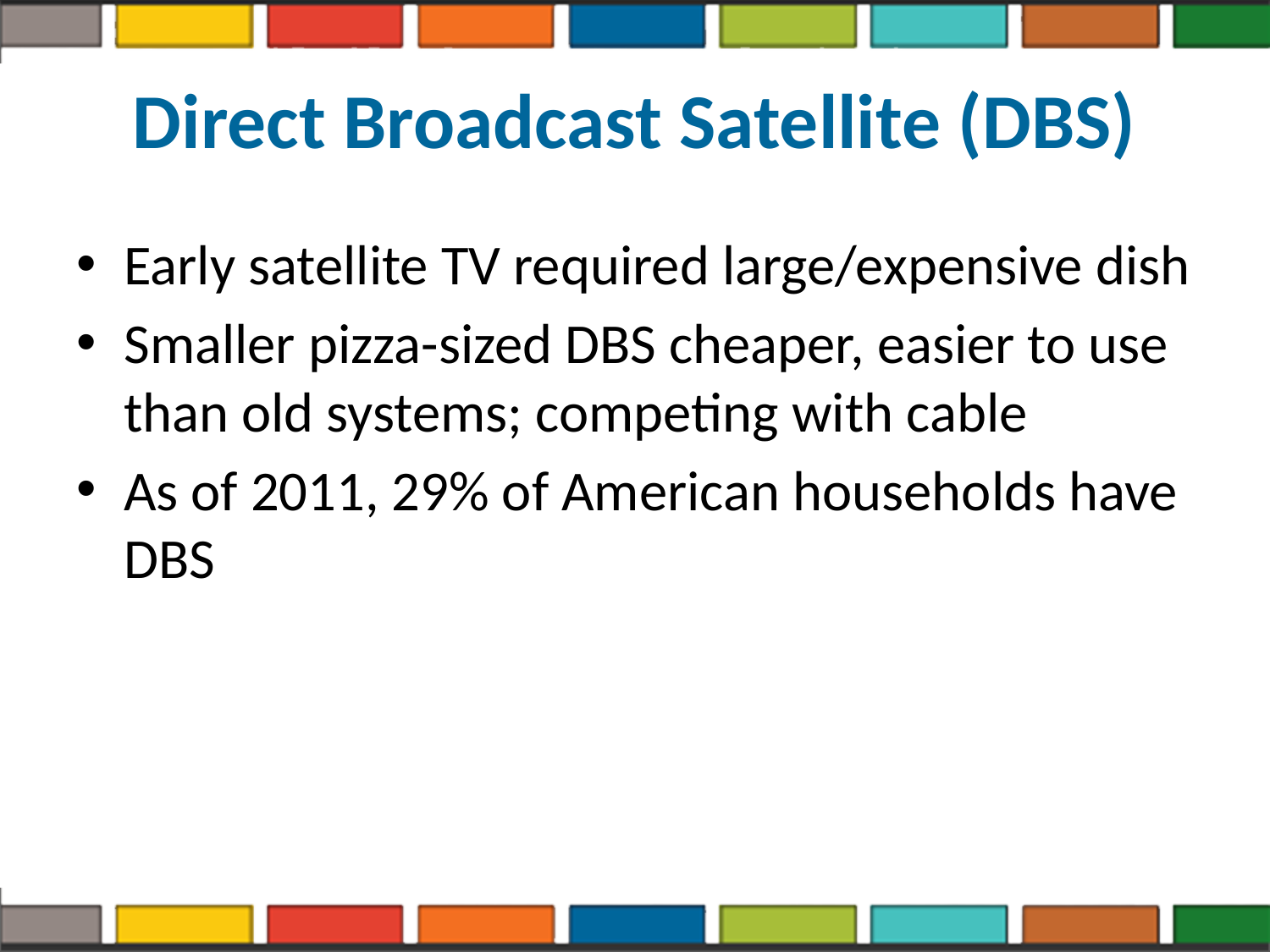

# Direct Broadcast Satellite (DBS)
Early satellite TV required large/expensive dish
Smaller pizza-sized DBS cheaper, easier to use than old systems; competing with cable
As of 2011, 29% of American households have DBS